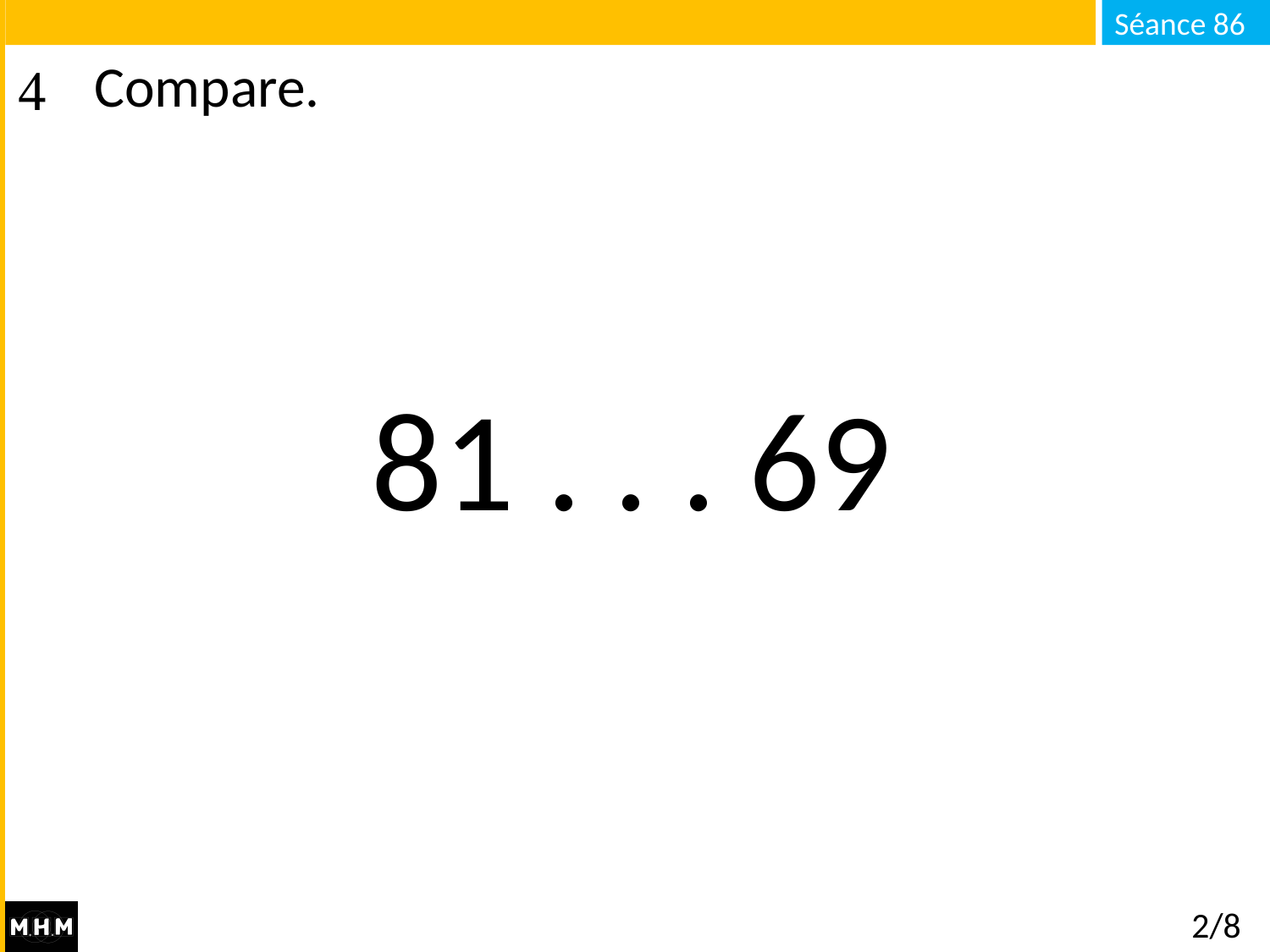

# Compare.
81 . . . 69
2/8